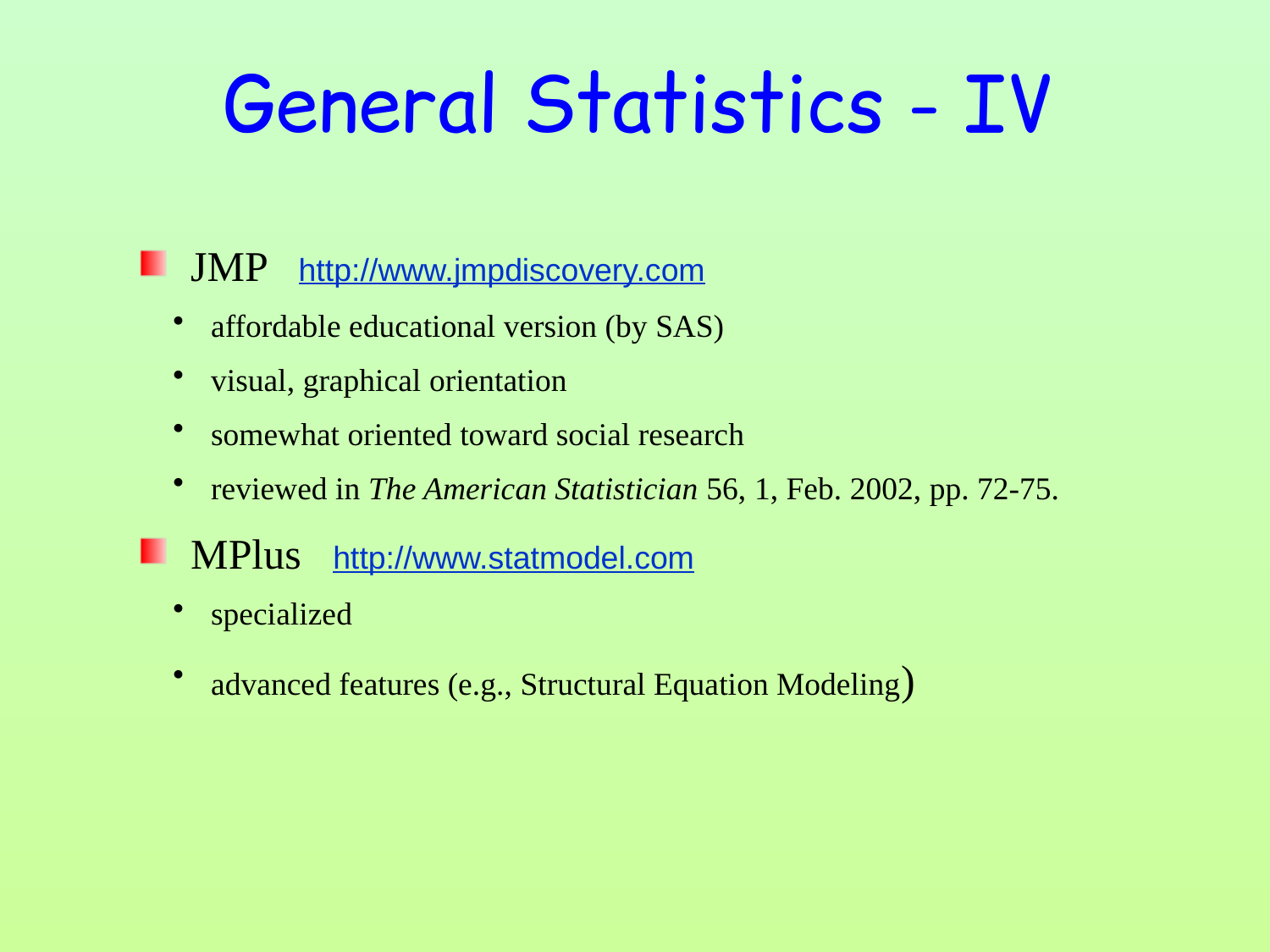

# General Statistics - IV
  JMP   http://www.jmpdiscovery.com
 affordable educational version (by SAS)
 visual, graphical orientation
 somewhat oriented toward social research
 reviewed in The American Statistician 56, 1, Feb. 2002, pp. 72-75.
  MPlus   http://www.statmodel.com
 specialized
 advanced features (e.g., Structural Equation Modeling)